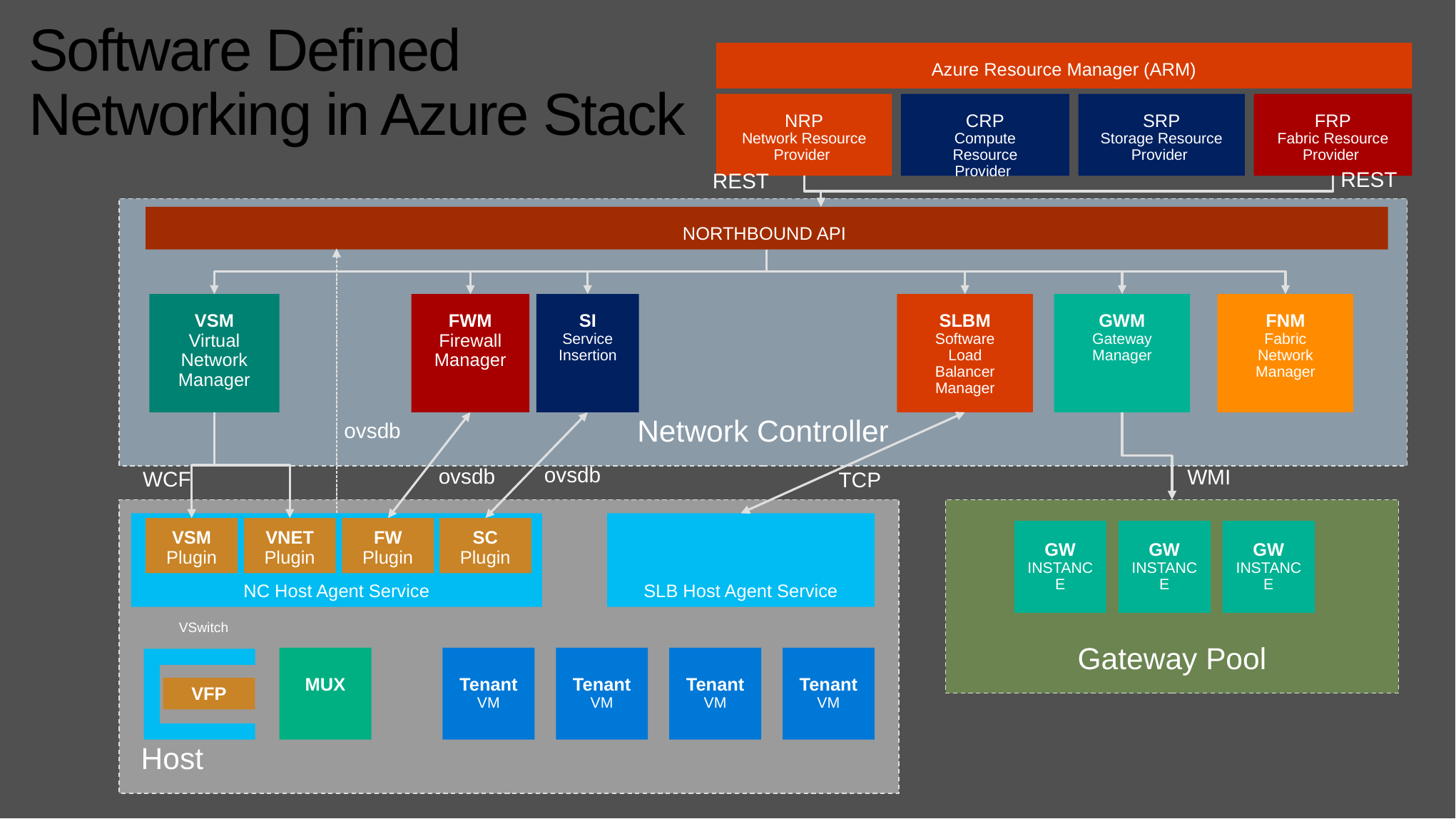

# Software Defined Networking in Azure Stack
Azure Resource Manager (ARM)
NRP
Network Resource Provider
CRP
Compute Resource Provider
SRP
Storage Resource Provider
FRP
Fabric Resource Provider
REST
REST
Network Controller
NORTHBOUND API
VSM
Virtual Network Manager
FWM
Firewall Manager
SI
Service Insertion
SLBM
Software Load Balancer Manager
GWM
Gateway Manager
FNM
Fabric Network Manager
ovsdb
ovsdb
ovsdb
WMI
WCF
TCP
Host
Gateway Pool
NC Host Agent Service
SLB Host Agent Service
VSM
Plugin
VNET
Plugin
FW
Plugin
SC
Plugin
GW
INSTANCE
GW
INSTANCE
GW
INSTANCE
VSwitch
MUX

Tenant
VM
Tenant
VM
Tenant
VM
Tenant
VM

VFP